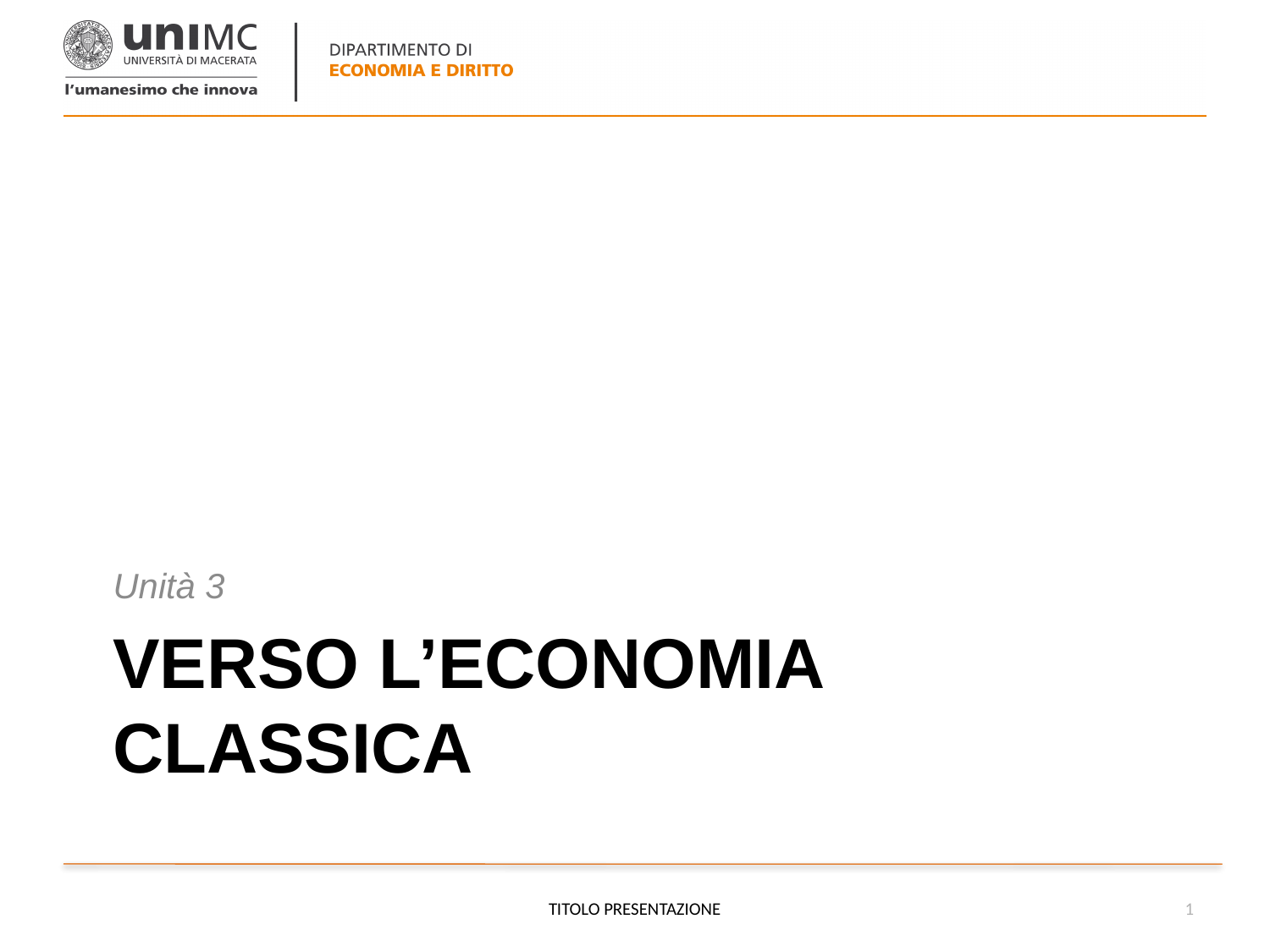

Unità 3
# Verso l’economia classica
TITOLO PRESENTAZIONE
1